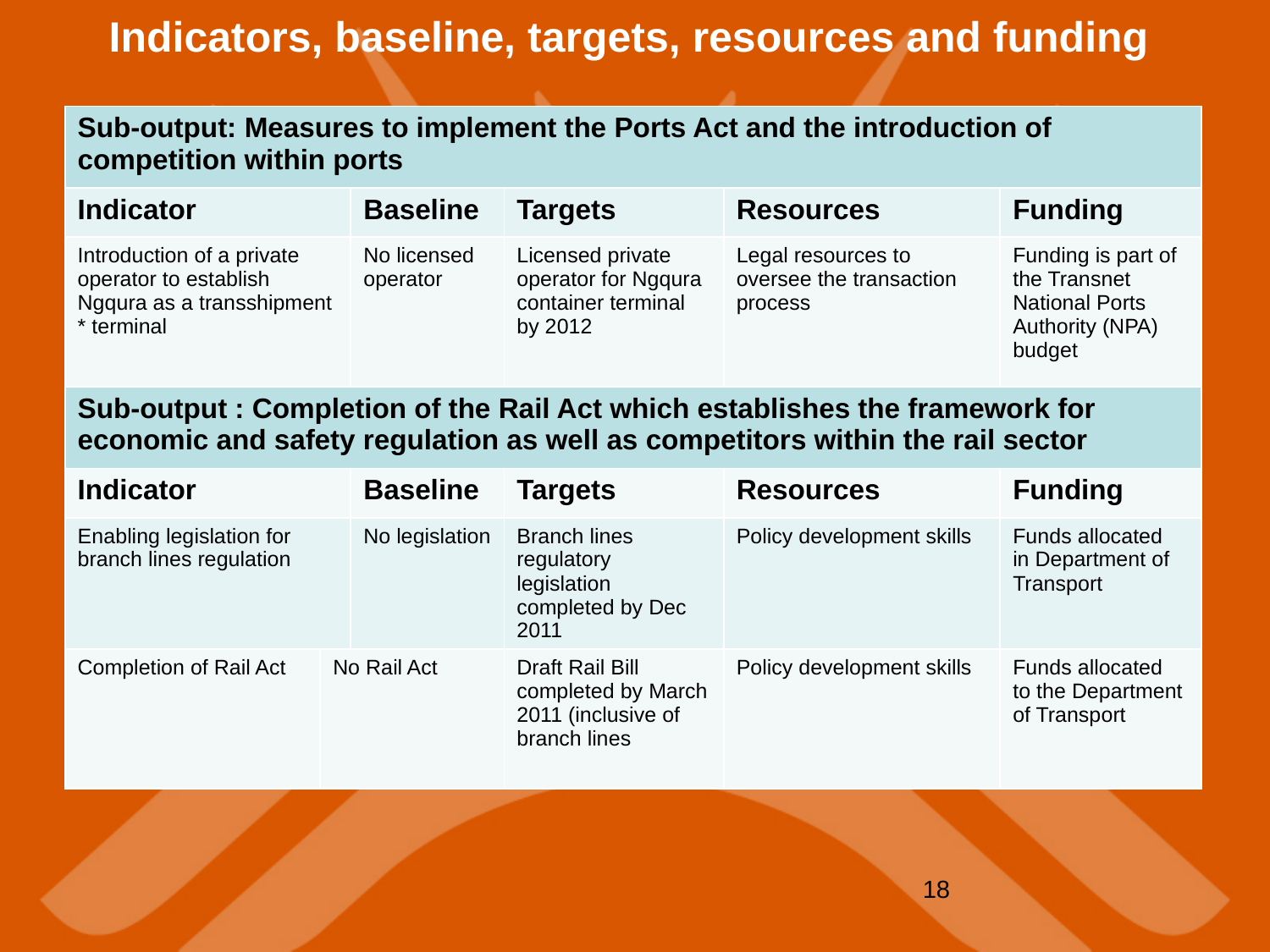

# Indicators, baseline, targets, resources and funding
| Sub-output: Measures to implement the Ports Act and the introduction of competition within ports |  |  |  |  |  |
| --- | --- | --- | --- | --- | --- |
| Indicator |  | Baseline | Targets | Resources | Funding |
| Introduction of a private operator to establish Ngqura as a transshipment \* terminal |  | No licensed operator | Licensed private operator for Ngqura container terminal by 2012 | Legal resources to oversee the transaction process | Funding is part of the Transnet National Ports Authority (NPA) budget |
| Sub-output : Completion of the Rail Act which establishes the framework for economic and safety regulation as well as competitors within the rail sector |  |  |  |  |  |
| Indicator |  | Baseline | Targets | Resources | Funding |
| Enabling legislation for branch lines regulation |  | No legislation | Branch lines regulatory legislation completed by Dec 2011 | Policy development skills | Funds allocated in Department of Transport |
| Completion of Rail Act | No Rail Act |  | Draft Rail Bill completed by March 2011 (inclusive of branch lines | Policy development skills | Funds allocated to the Department of Transport |
18